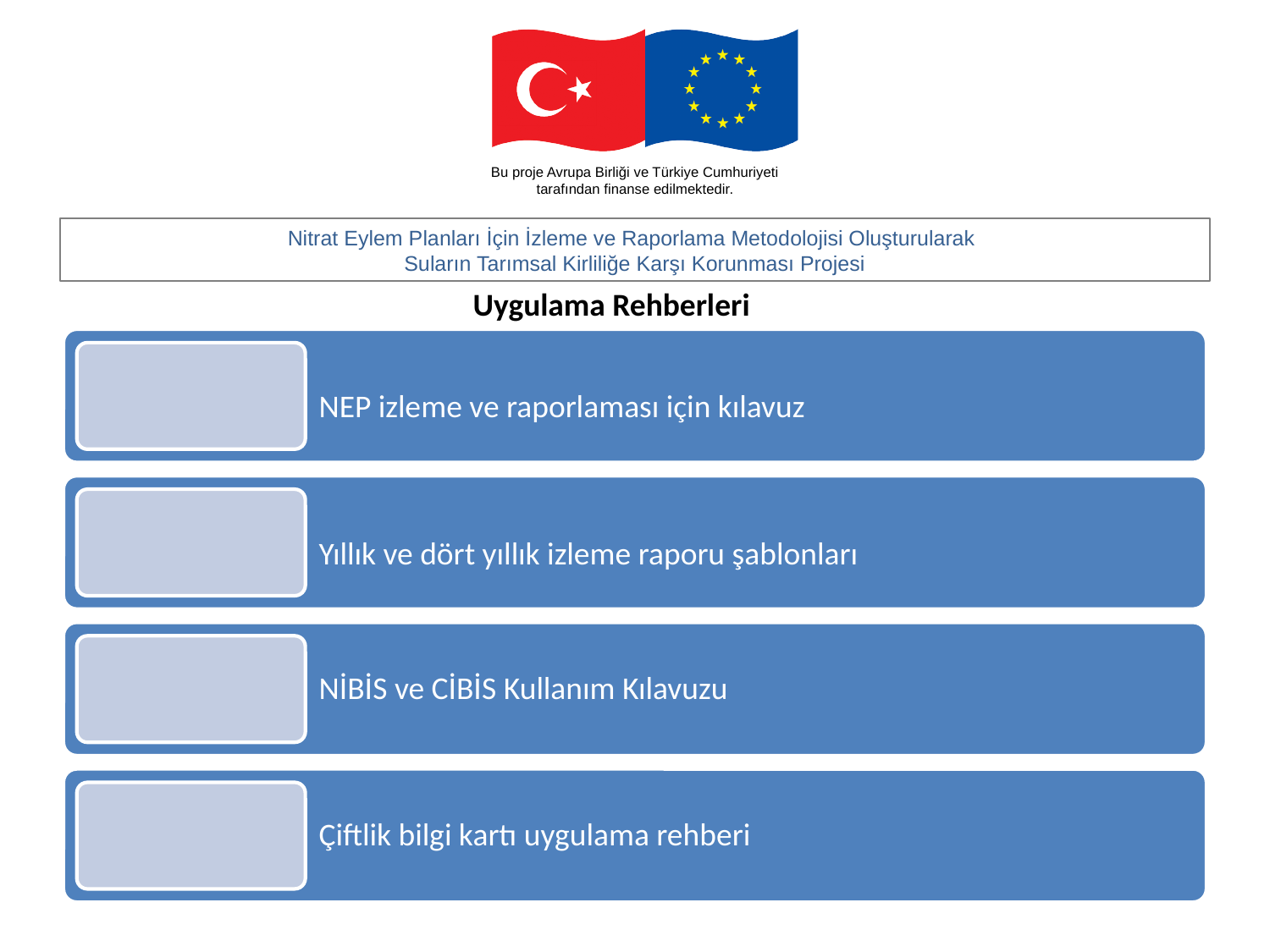

#
Uygulama Rehberleri
NEP izleme ve raporlaması için kılavuz
Yıllık ve dört yıllık izleme raporu şablonları
NİBİS ve CİBİS Kullanım Kılavuzu
Çiftlik bilgi kartı uygulama rehberi